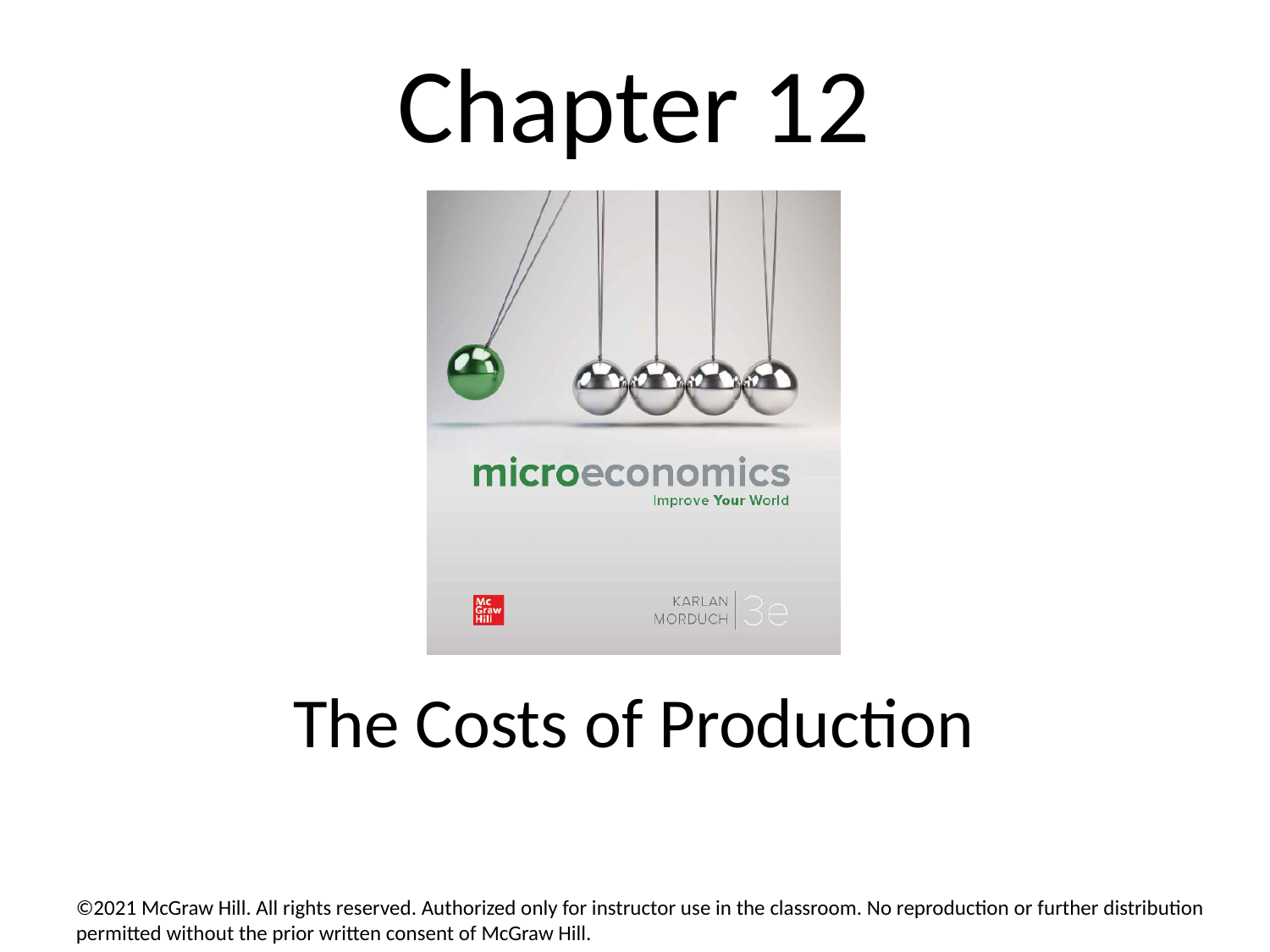

# Chapter 12
The Costs of Production